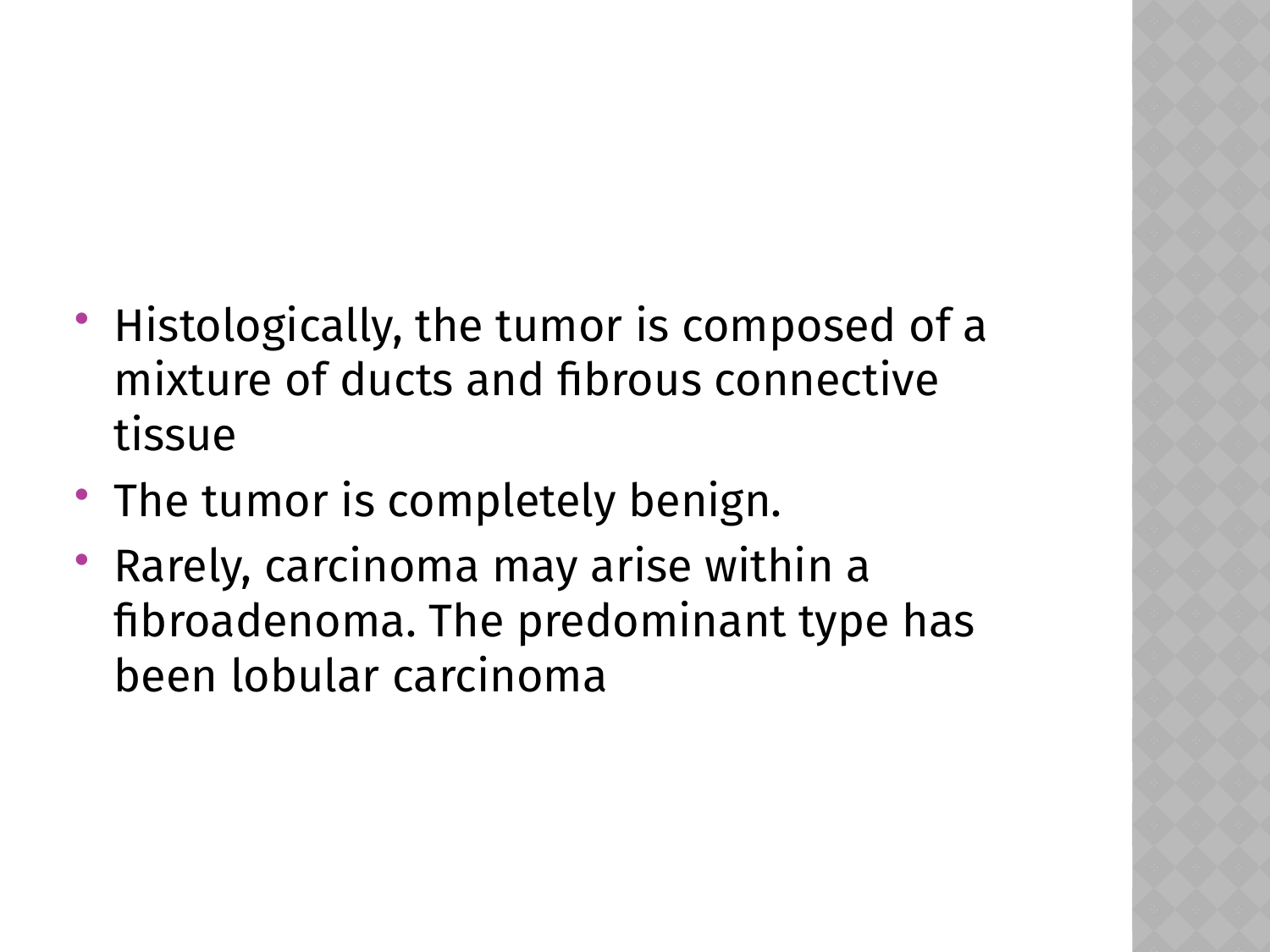

#

Histologically, the tumor is composed of a mixture of ducts and fibrous connective tissue
The tumor is completely benign.
Rarely, carcinoma may arise within a fibroadenoma. The predominant type has been lobular carcinoma